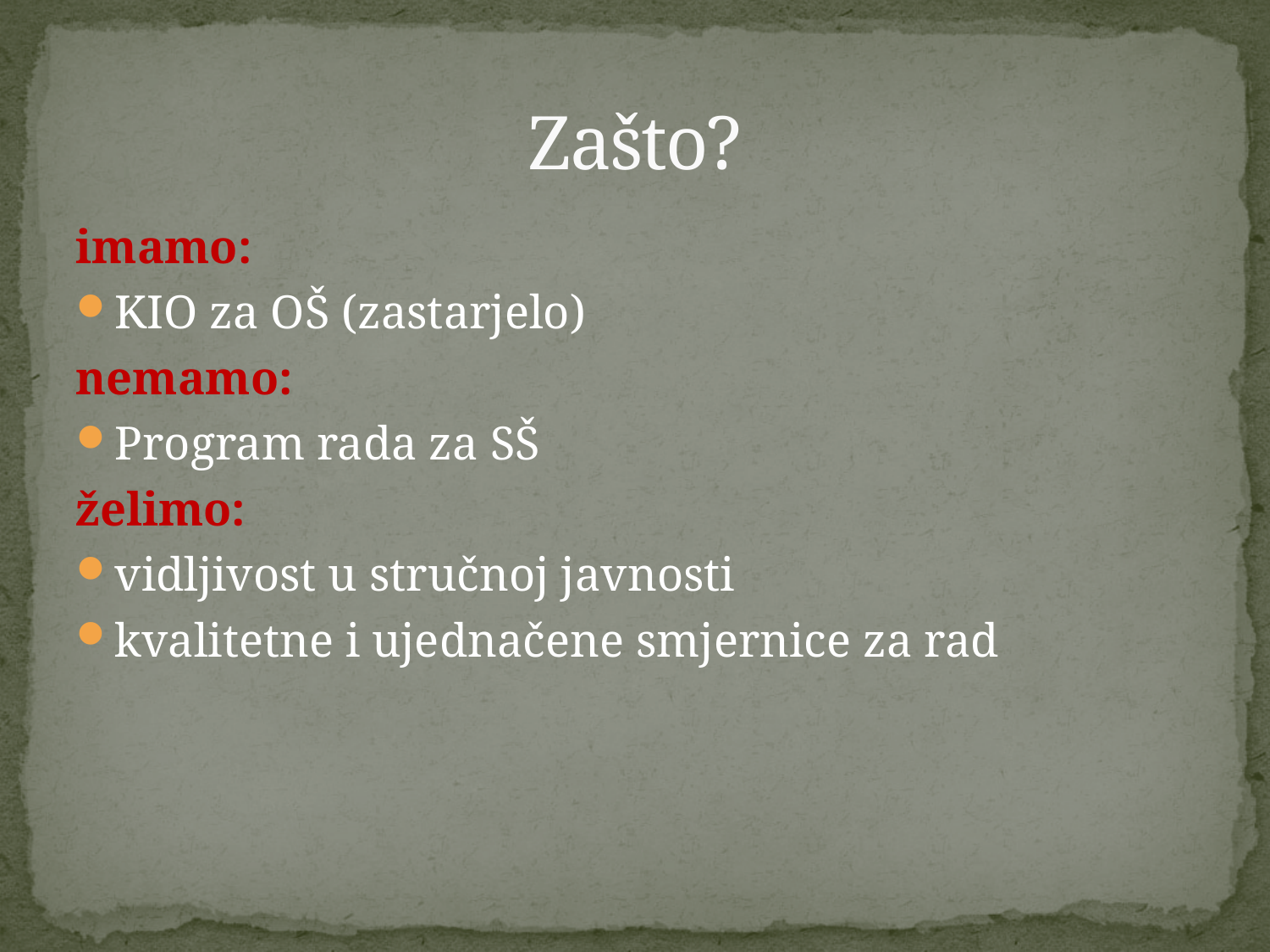

# Zašto?
imamo:
KIO za OŠ (zastarjelo)
nemamo:
Program rada za SŠ
želimo:
vidljivost u stručnoj javnosti
kvalitetne i ujednačene smjernice za rad